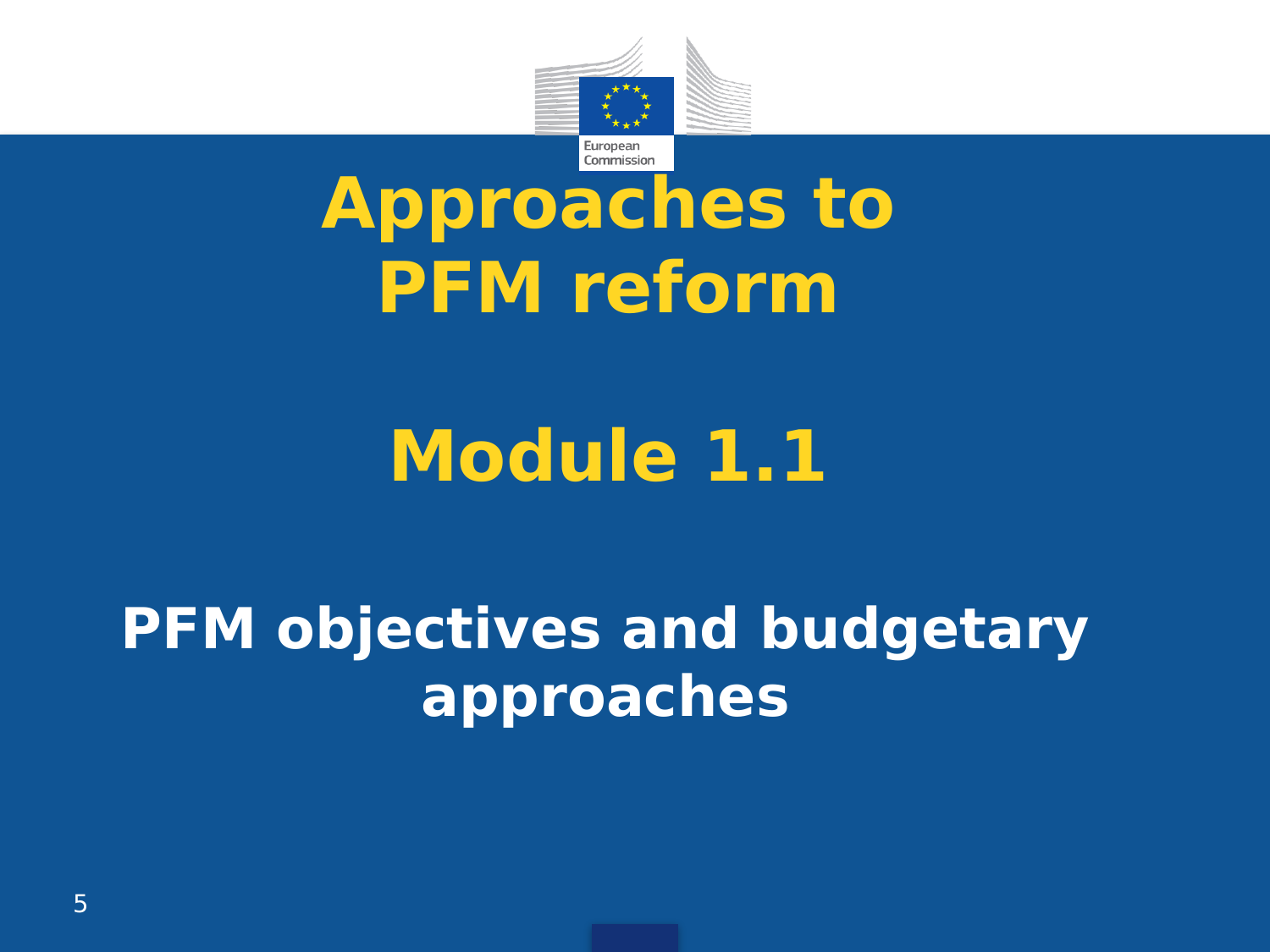

# Approaches to PFM reform Module 1.1
PFM objectives and budgetary approaches
5